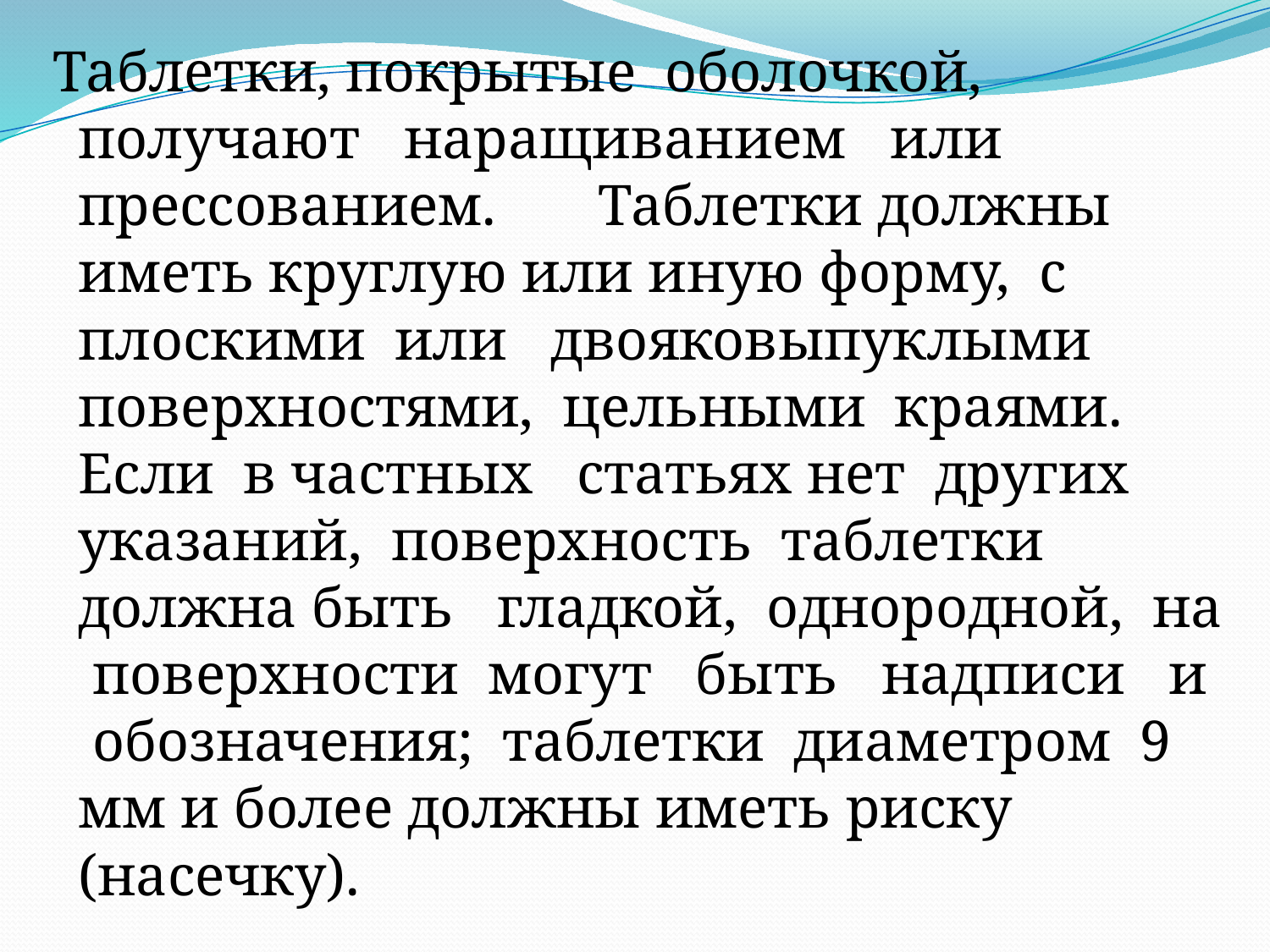

Таблетки, покрытые  оболочкой,   получают   наращиванием   или   прессованием.       Таблетки должны иметь круглую или иную форму,  с плоскими  или   двояковыпуклыми поверхностями,  цельными  краями.  Если  в частных   статьях нет  других  указаний,  поверхность  таблетки  должна быть   гладкой,  однородной,  на  поверхности  могут   быть   надписи   и   обозначения;  таблетки  диаметром  9 мм и более должны иметь риску   (насечку).
#